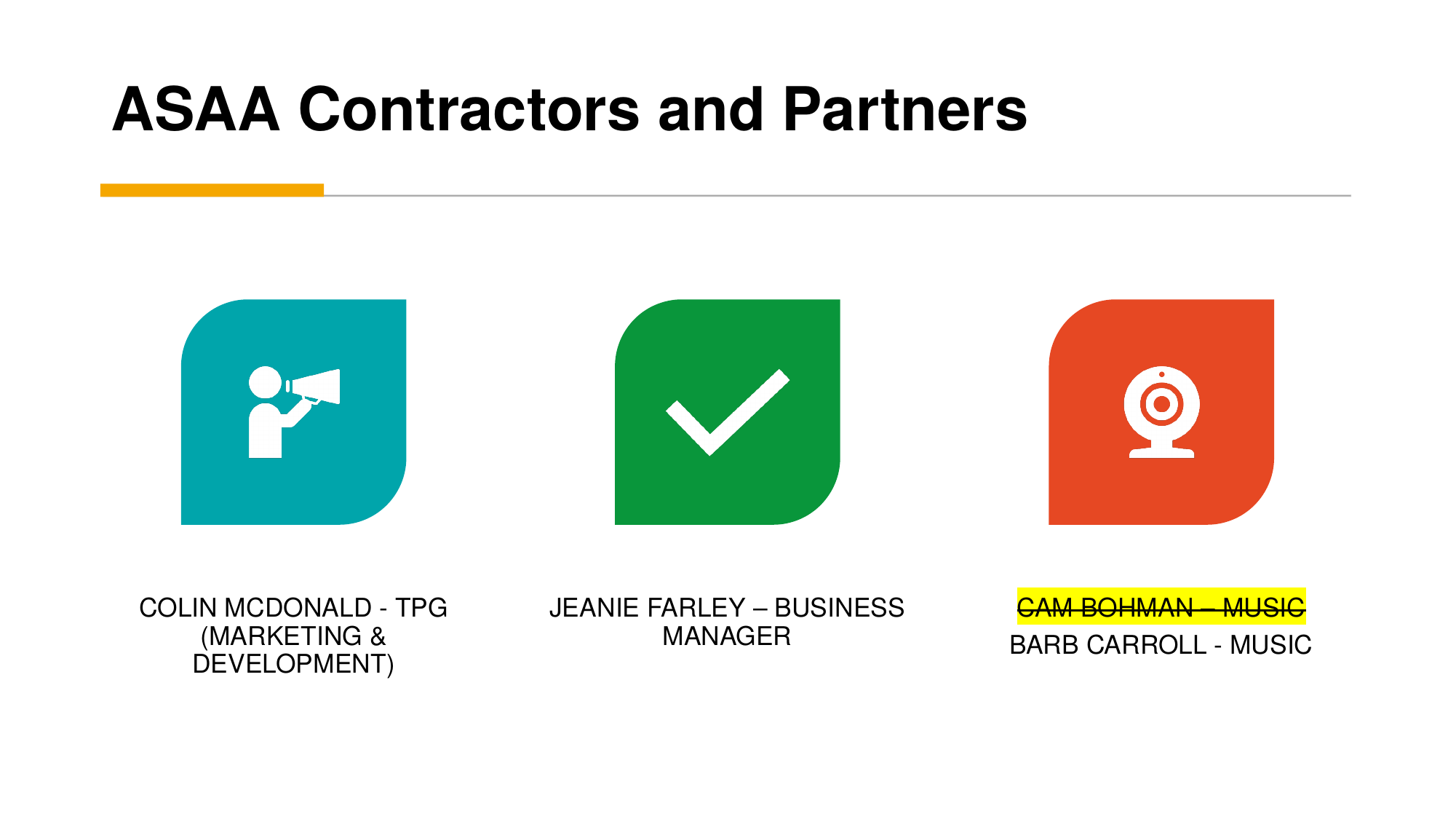

# ASAA Contractors and Partners

Colin McDonald - TPG (Marketing & Development)
Jeanie Farley – Business Manager
Cam Bohman – Music
Barb Carroll - Music